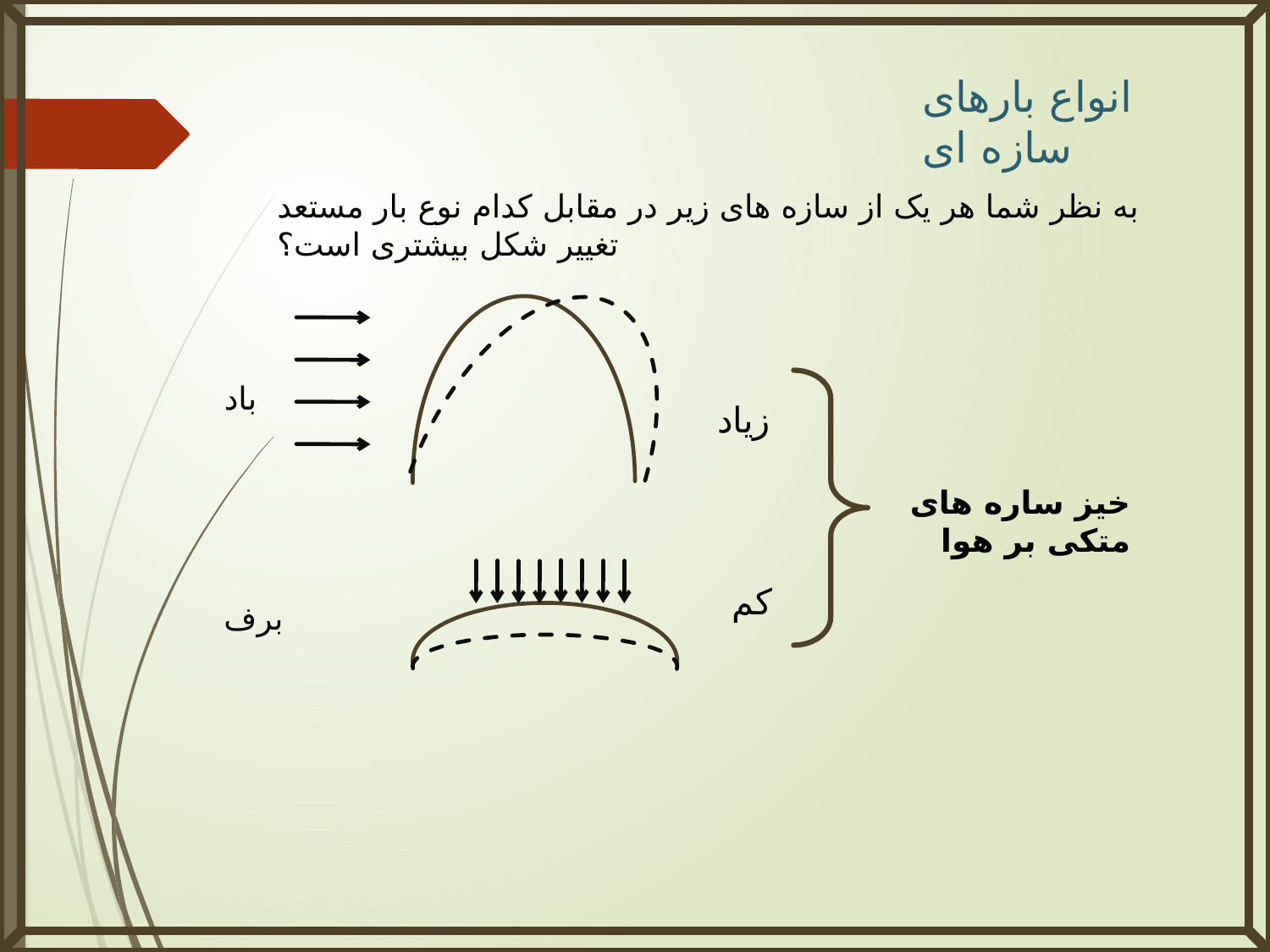

انواع بارهای سازه ای
به نظر شما هر یک از سازه های زیر در مقابل کدام نوع بار مستعد تغییر شکل بیشتری است؟

باد
زیاد
خیز ساره های متکی بر هوا
کم
برف